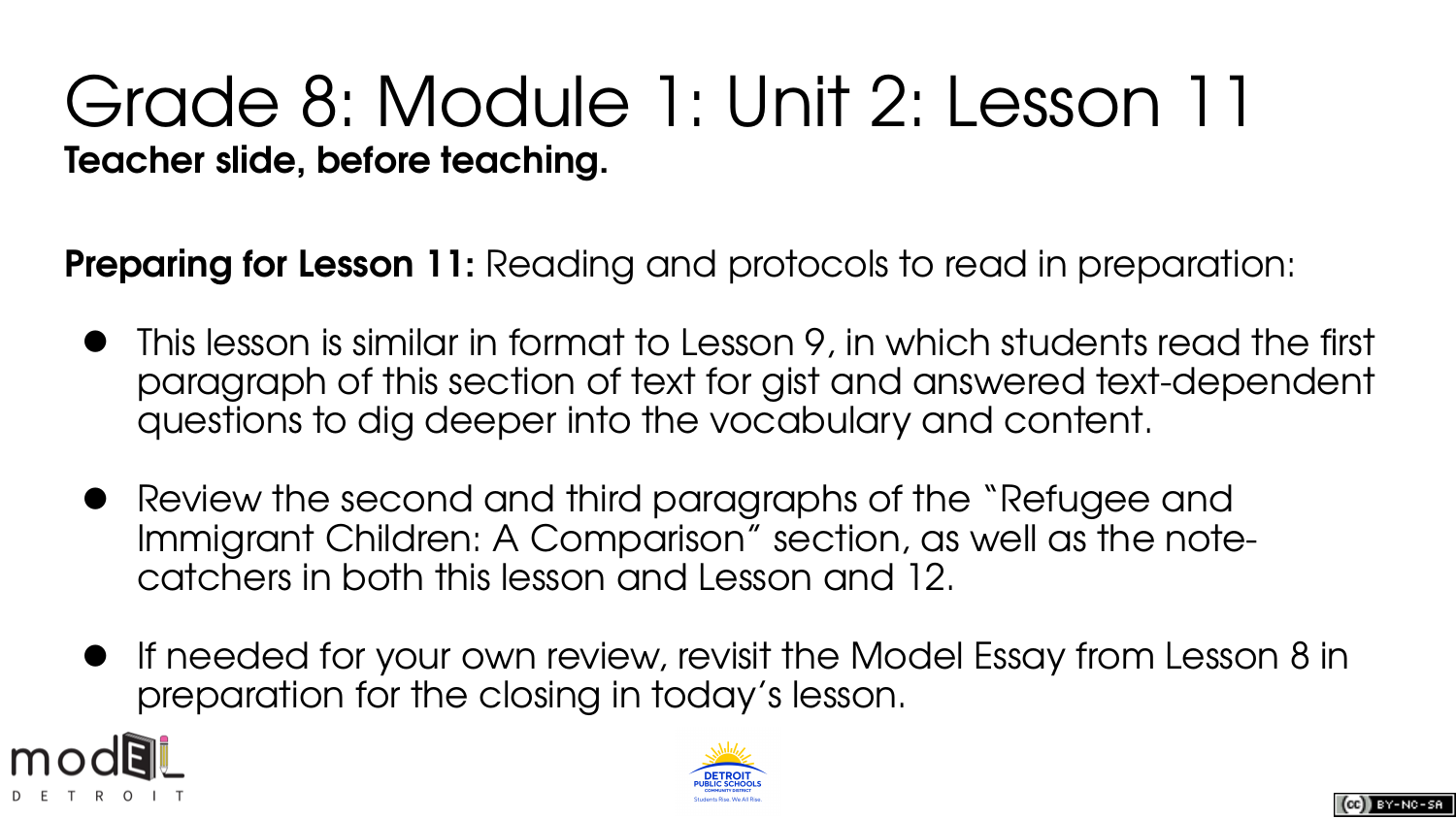

# Grade 8: Module 1: Unit 2: Lesson 11
Teacher slide, before teaching.
Preparing for Lesson 11: Reading and protocols to read in preparation:

This lesson is similar in format to Lesson 9, in which students read the first paragraph of this section of text for gist and answered text-dependent questions to dig deeper into the vocabulary and content.

Review the second and third paragraphs of the “Refugee and Immigrant Children: A Comparison” section, as well as the note-catchers in both this lesson and Lesson and 12.

If needed for your own review, revisit the Model Essay from Lesson 8 in preparation for the closing in today’s lesson.